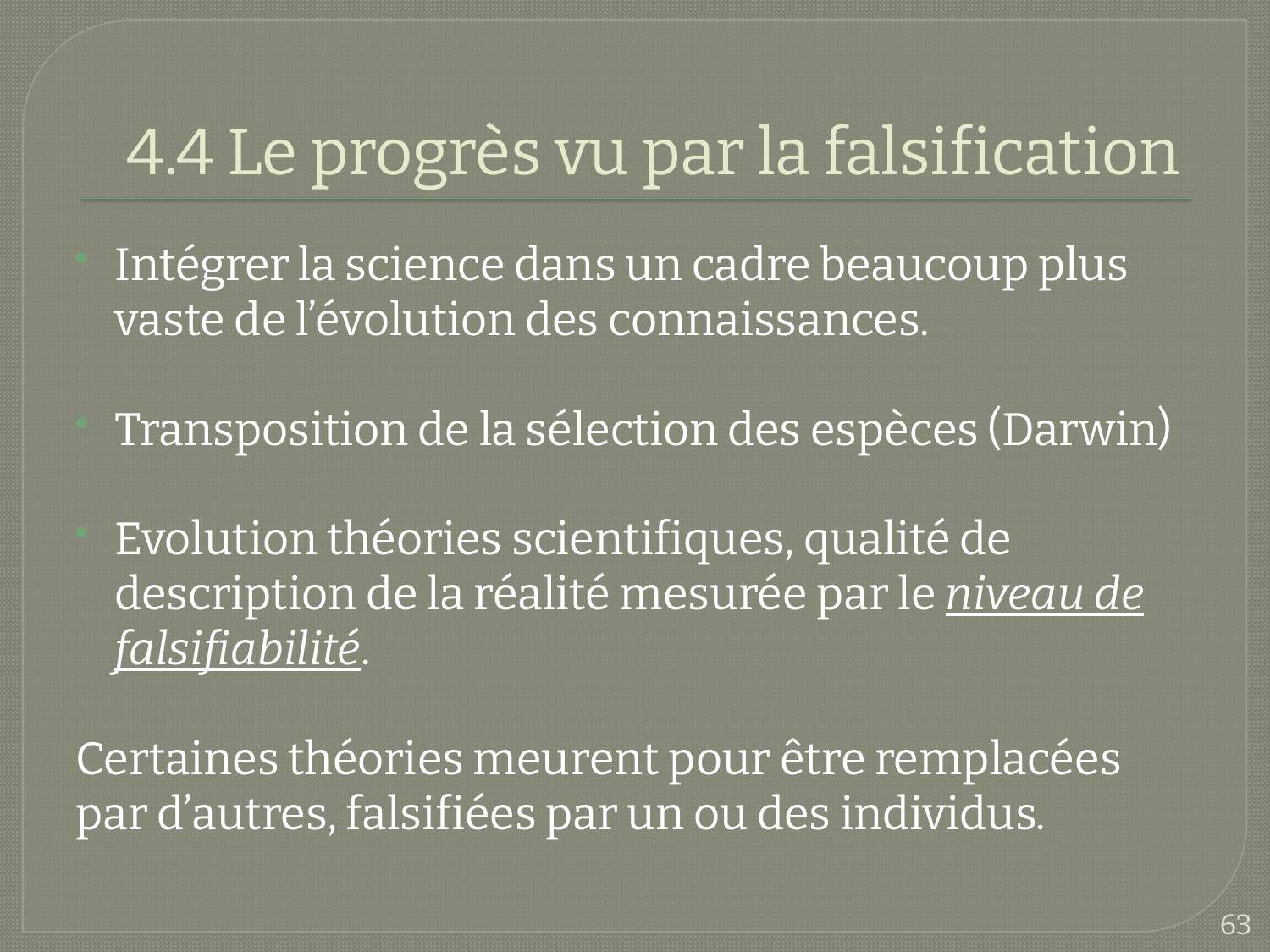

# 4.4 Le progrès vu par la falsification
Intégrer la science dans un cadre beaucoup plus vaste de l’évolution des connaissances.

Transposition de la sélection des espèces (Darwin)

Evolution théories scientifiques, qualité de description de la réalité mesurée par le niveau de falsifiabilité.

Certaines théories meurent pour être remplacées par d’autres, falsifiées par un ou des individus.

63